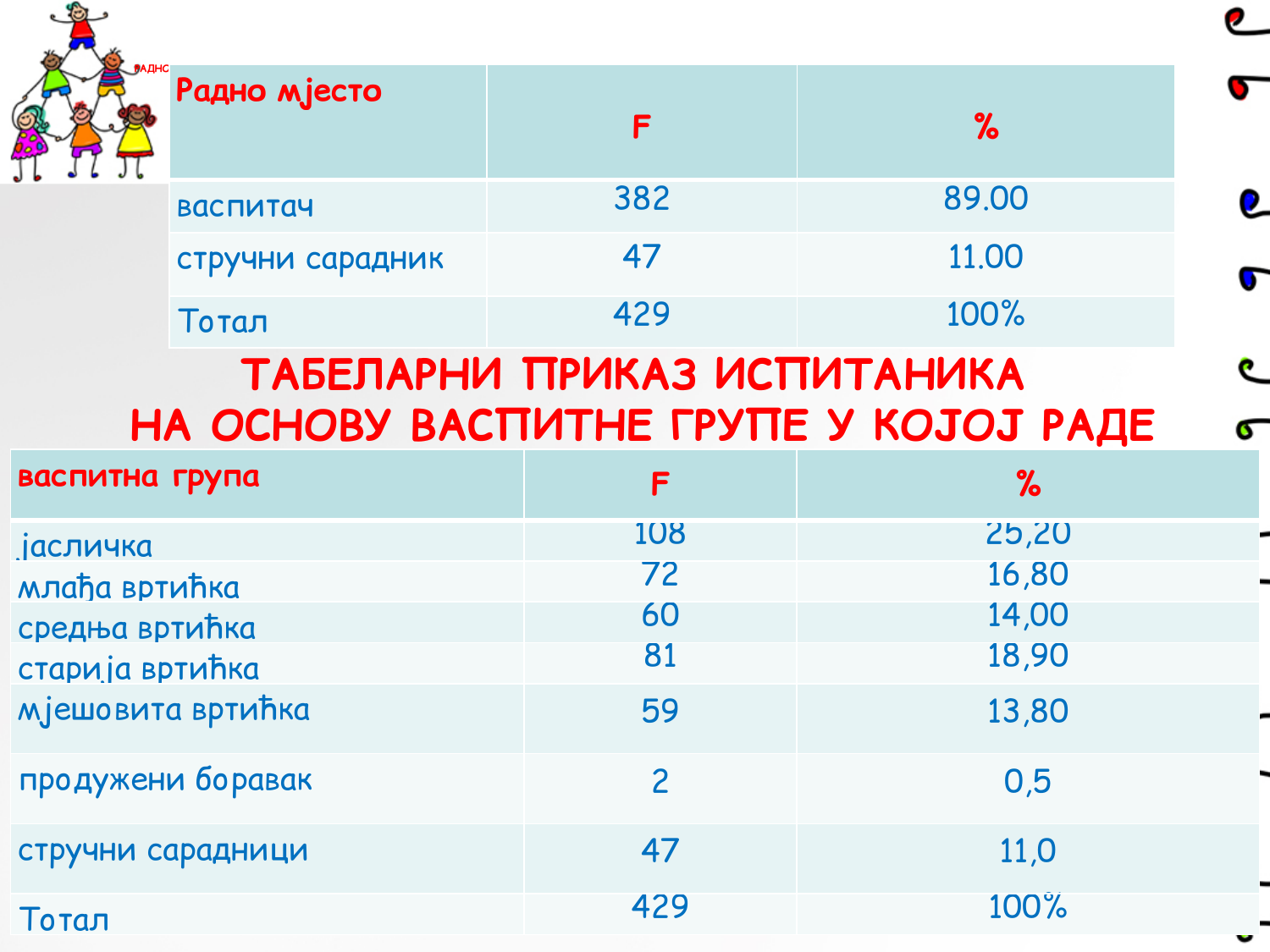

# РАДНО МЈЕСТО ИСПИТАНИКА
| Радно мјесто | F | % |
| --- | --- | --- |
| васпитач | 382 | 89.00 |
| стручни сарадник | 47 | 11.00 |
| Тотал | 429 | 100% |
ТАБЕЛАРНИ ПРИКАЗ ИСПИТАНИКА
НА ОСНОВУ ВАСПИТНЕ ГРУПЕ У КОЈОЈ РАДЕ
| васпитна група | F | % |
| --- | --- | --- |
| јасличка | 108 | 25,20 |
| млађа вртићка | 72 | 16,80 |
| средња вртићка | 60 | 14,00 |
| старија вртићка | 81 | 18,90 |
| мјешовита вртићка | 59 | 13,80 |
| продужени боравак | 2 | 0,5 |
| стручни сарадници | 47 | 11,0 |
| Тотал | 429 | 100% |